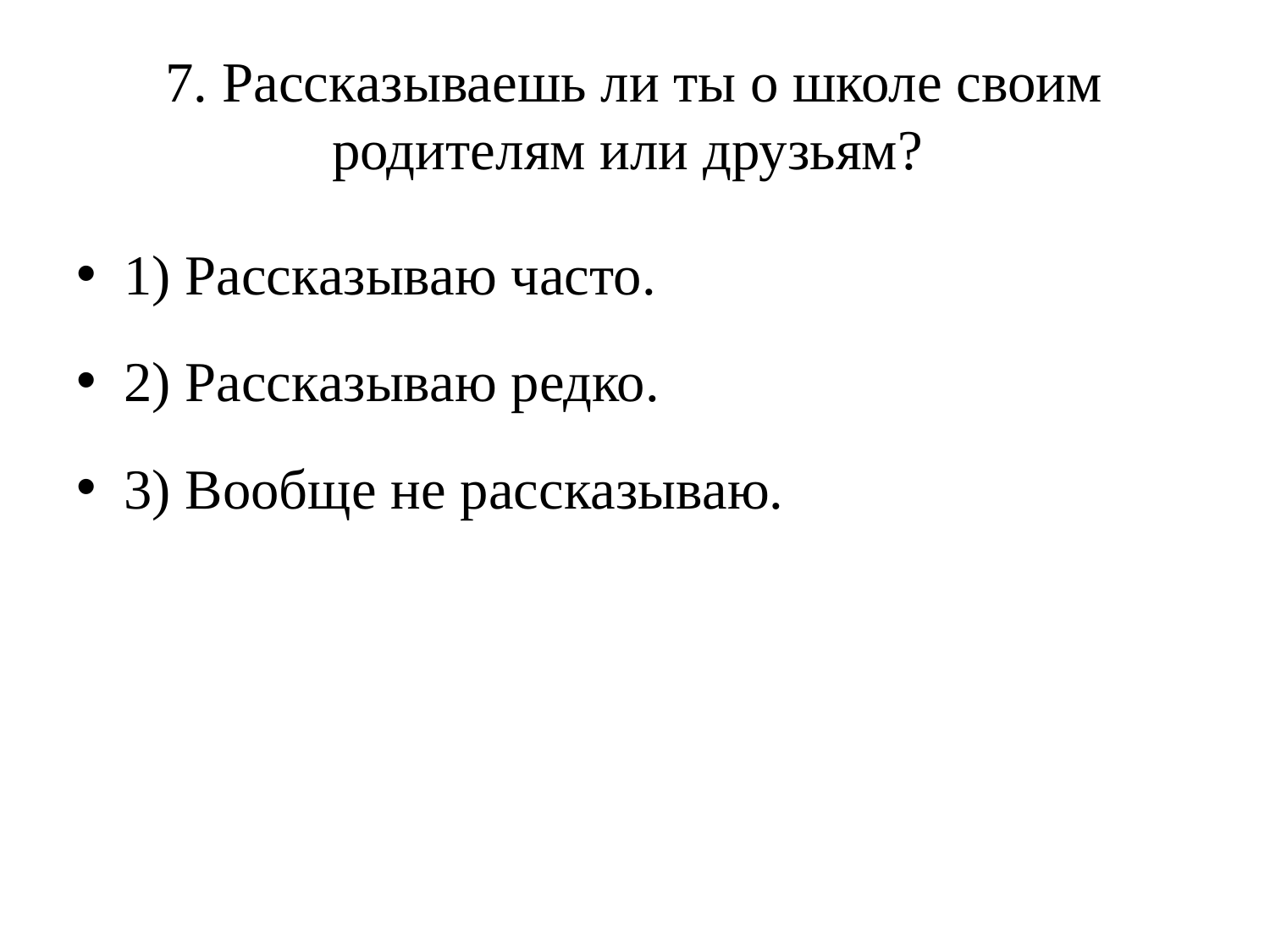

# 7. Рассказываешь ли ты о школе своим родителям или друзьям?
1) Рассказываю часто.
2) Рассказываю редко.
3) Вообще не рассказываю.